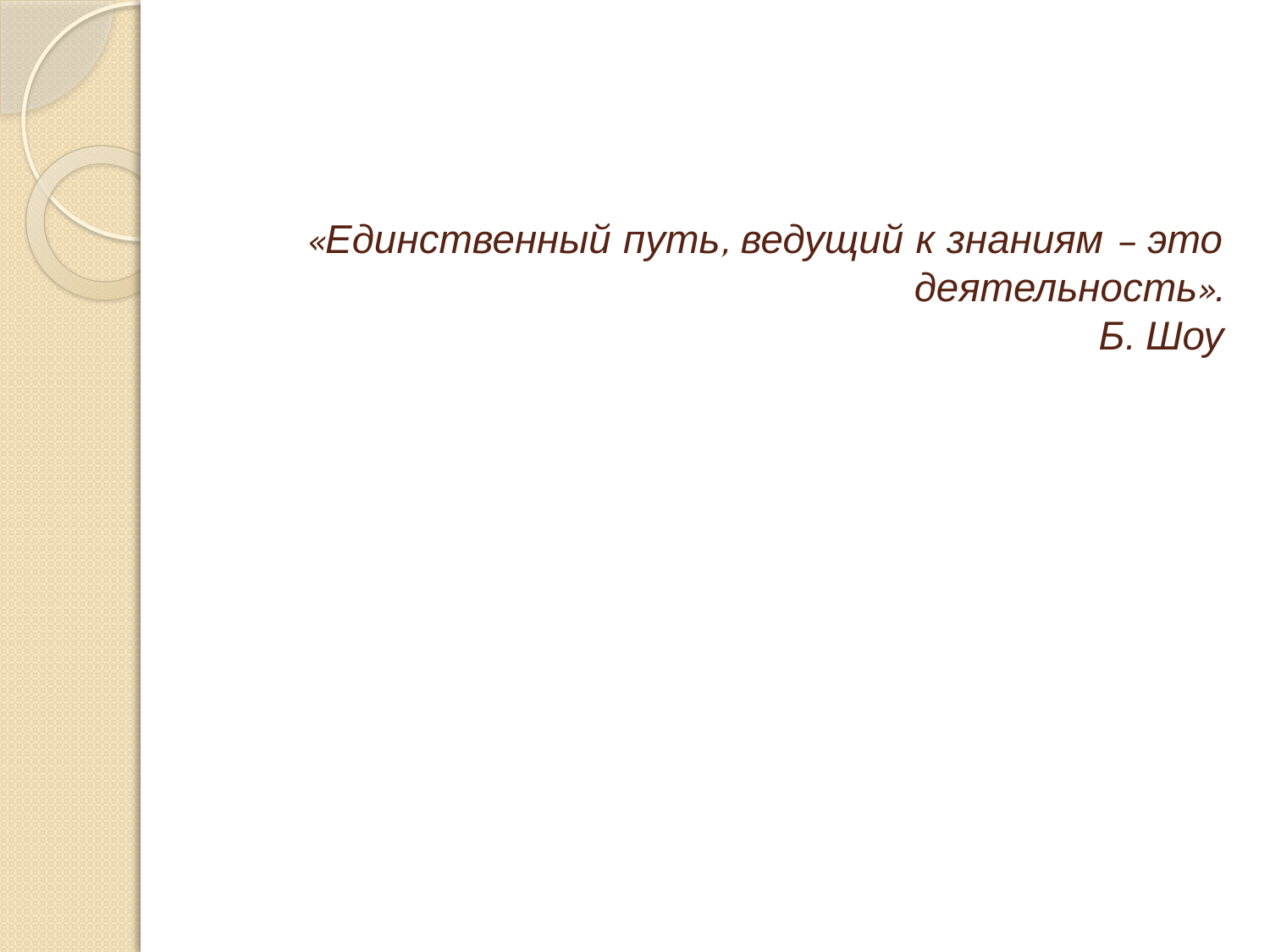

# «Единственный путь, ведущий к знаниям – это деятельность». Б. Шоу